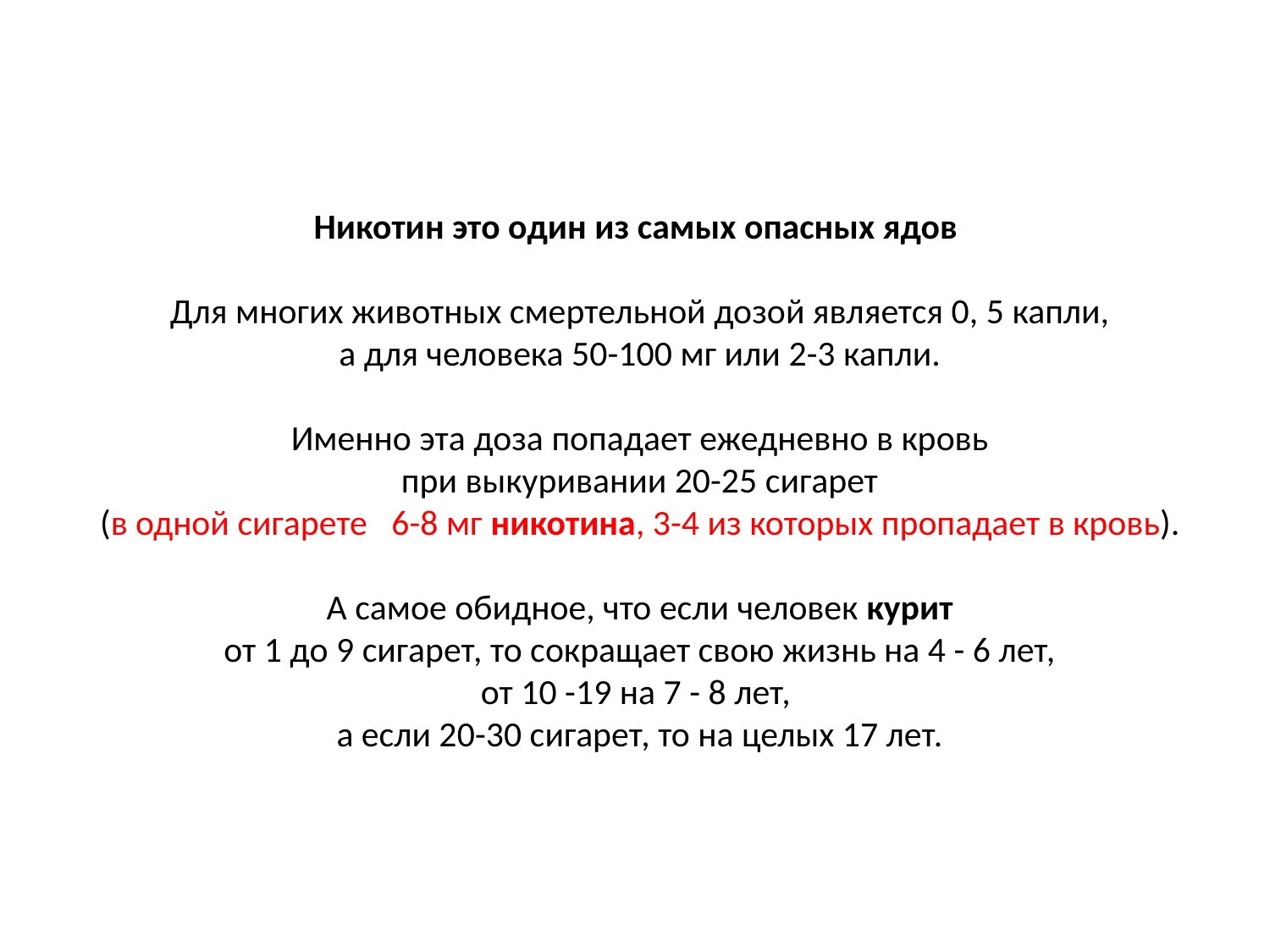

Никотин это один из самых опасных ядов

Для многих животных смертельной дозой является 0, 5 капли,
 а для человека 50-100 мг или 2-3 капли.

Именно эта доза попадает ежедневно в кровь
 при выкуривании 20-25 сигарет
(в одной сигарете   6-8 мг никотина, 3-4 из которых пропадает в кровь).

А самое обидное, что если человек курит
 от 1 до 9 сигарет, то сокращает свою жизнь на 4 - 6 лет,
от 10 -19 на 7 - 8 лет,
а если 20-30 сигарет, то на целых 17 лет.